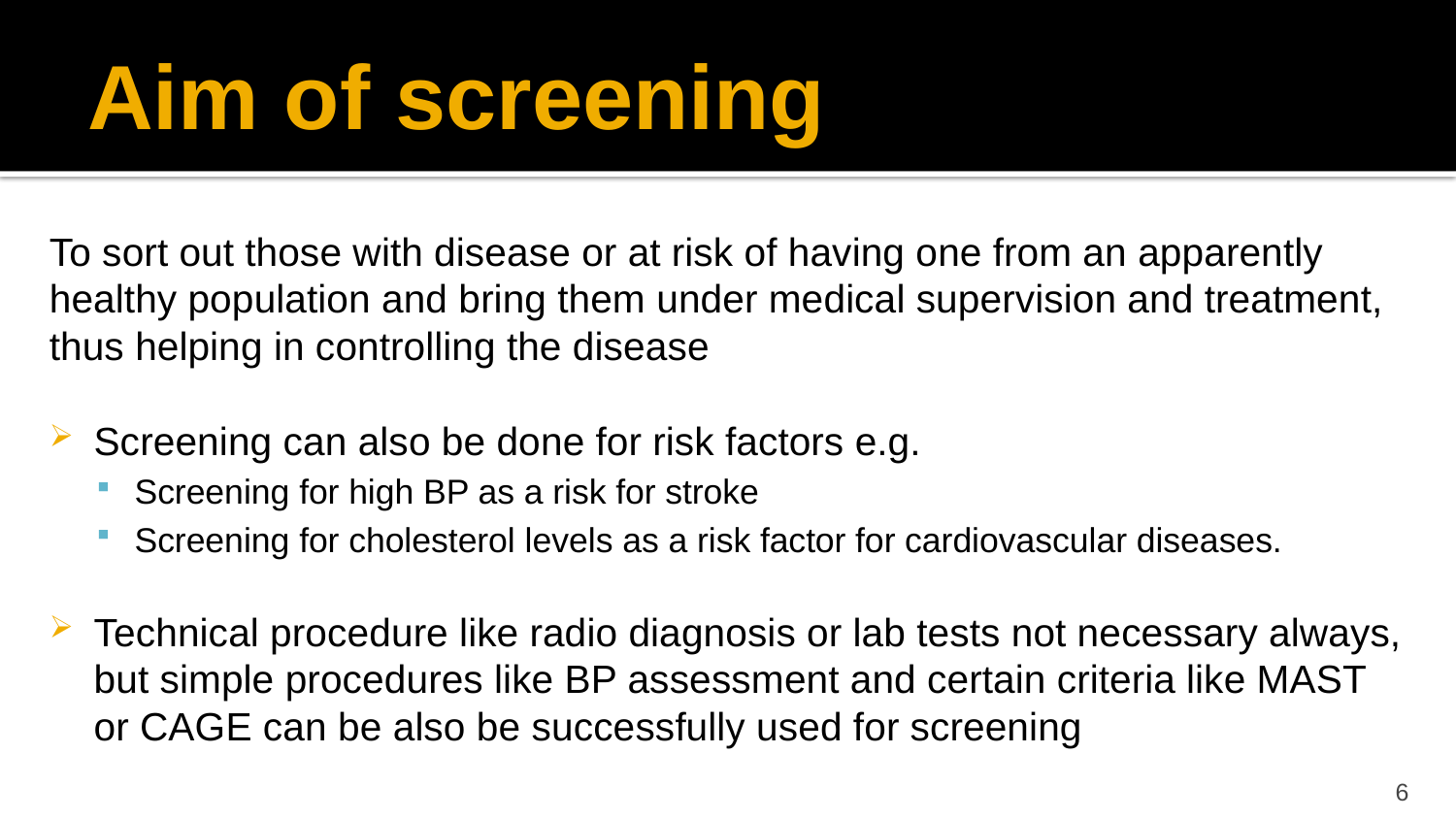

# Aim of screening
To sort out those with disease or at risk of having one from an apparently healthy population and bring them under medical supervision and treatment, thus helping in controlling the disease

Screening can also be done for risk factors e.g.
Screening for high BP as a risk for stroke
Screening for cholesterol levels as a risk factor for cardiovascular diseases.

Technical procedure like radio diagnosis or lab tests not necessary always, but simple procedures like BP assessment and certain criteria like MAST or CAGE can be also be successfully used for screening
6